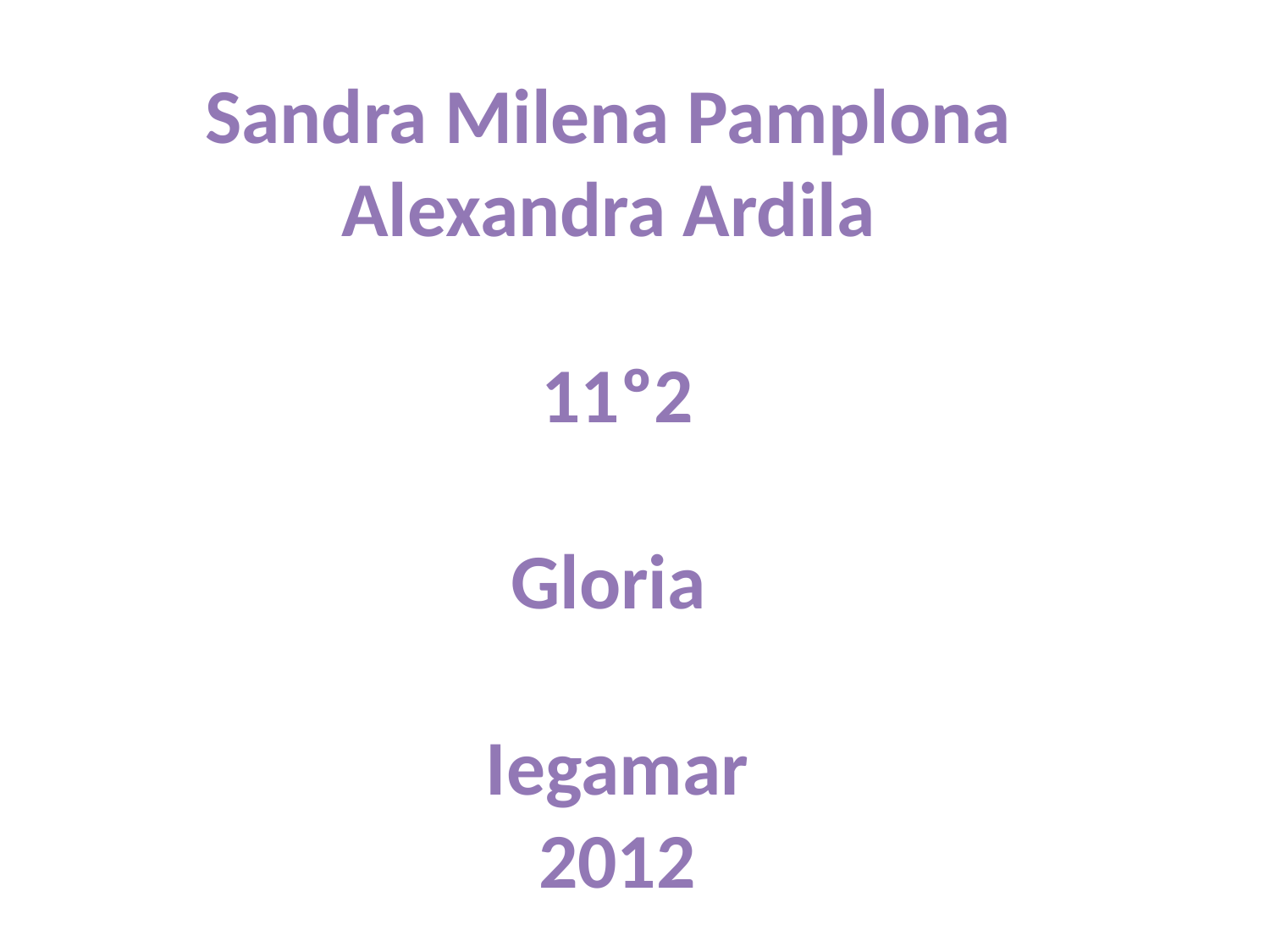

Sandra Milena Pamplona
Alexandra Ardila

11º2

Gloria

Iegamar
2012